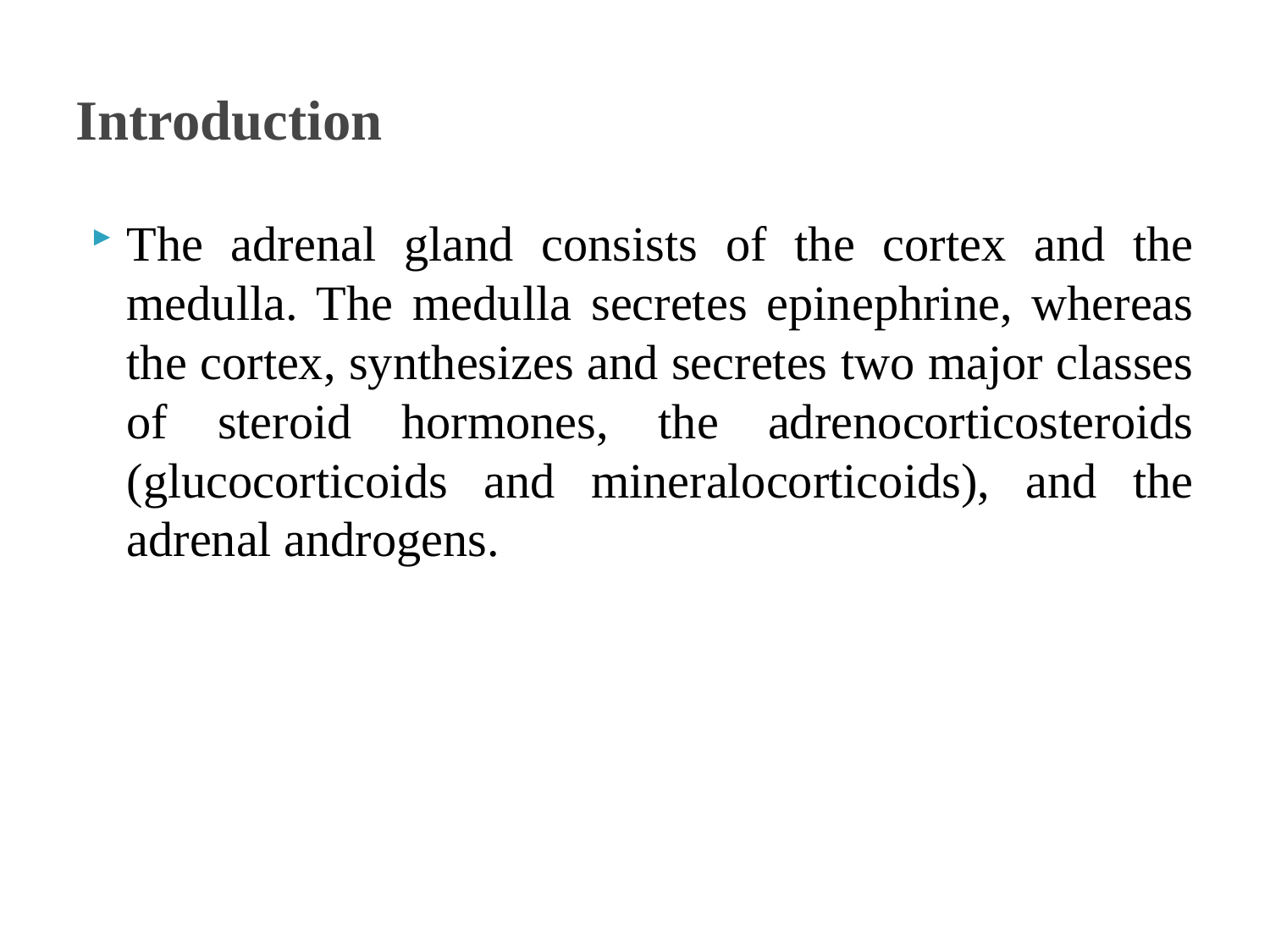

# Introduction
The adrenal gland consists of the cortex and the medulla. The medulla secretes epinephrine, whereas the cortex, synthesizes and secretes two major classes of steroid hormones, the adrenocorticosteroids (glucocorticoids and mineralocorticoids), and the adrenal androgens.